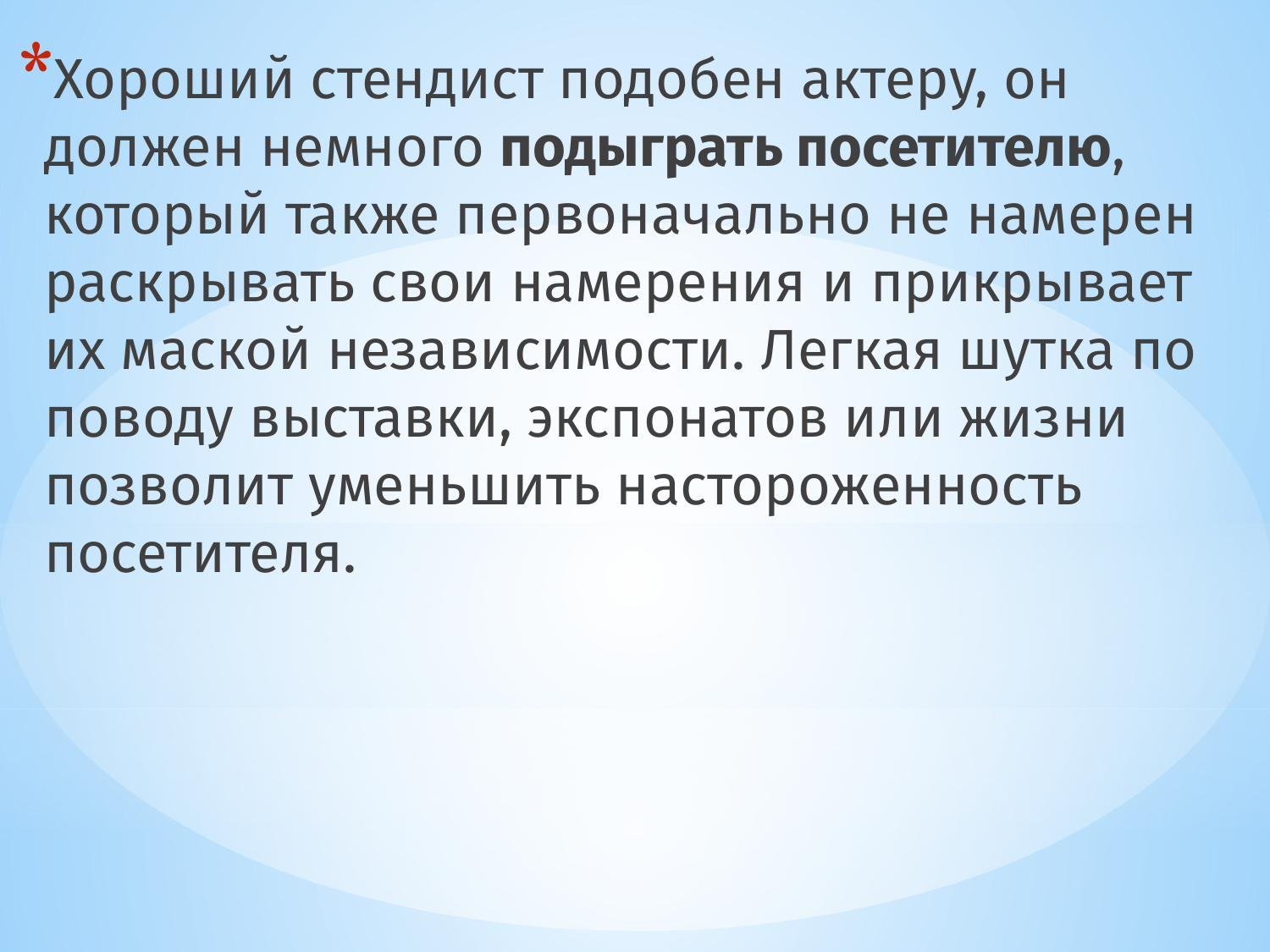

Хороший стендист подобен актеру, он должен немного подыграть посетителю, который также первоначально не намерен раскрывать свои намерения и прикрывает их маской независимости. Легкая шутка по поводу выставки, экспонатов или жизни позволит уменьшить настороженность посетителя.
#